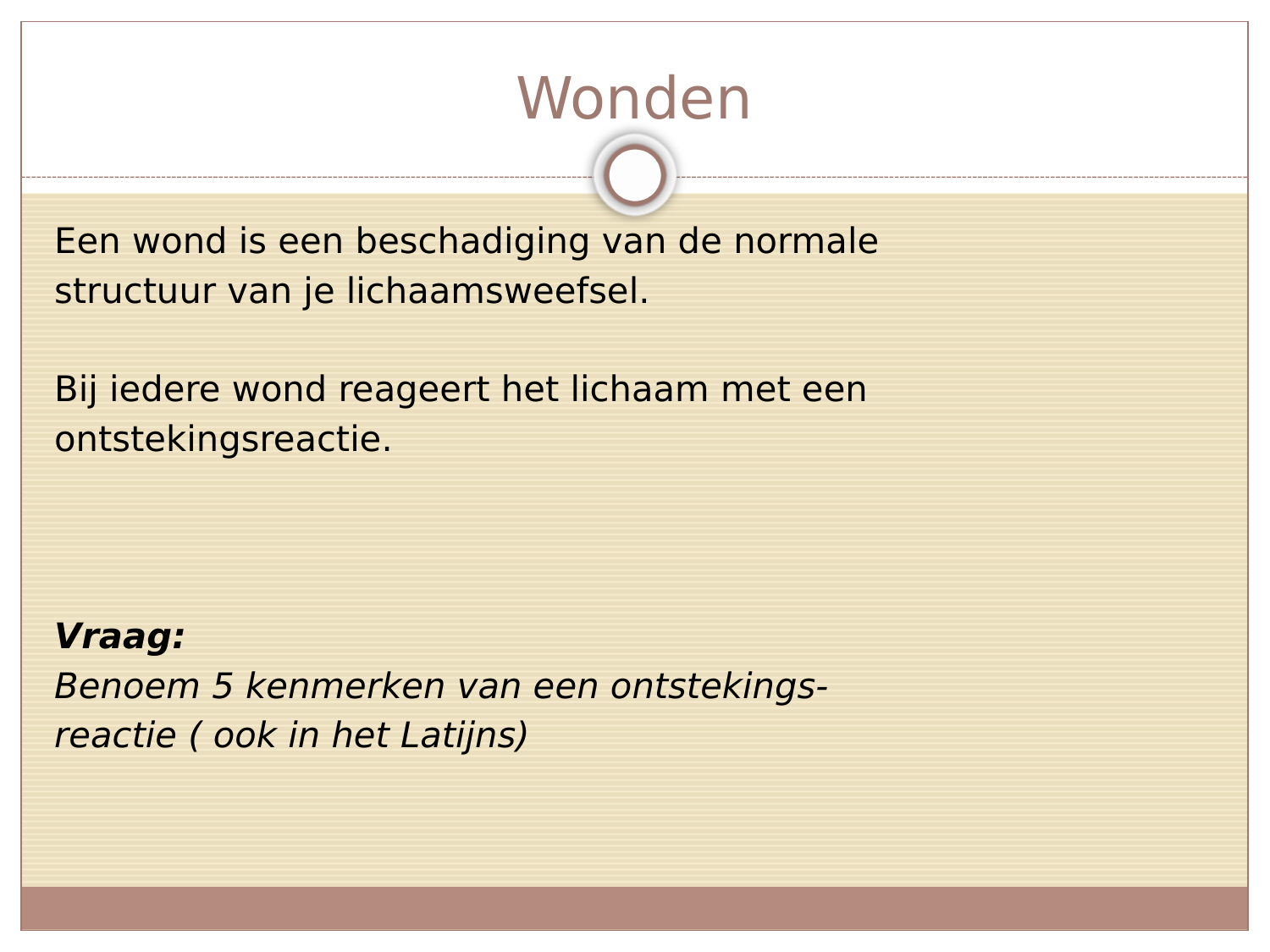

# Wonden
Een wond is een beschadiging van de normale
structuur van je lichaamsweefsel.

Bij iedere wond reageert het lichaam met een
ontstekingsreactie.

Vraag:
Benoem 5 kenmerken van een ontstekings-
reactie ( ook in het Latijns)